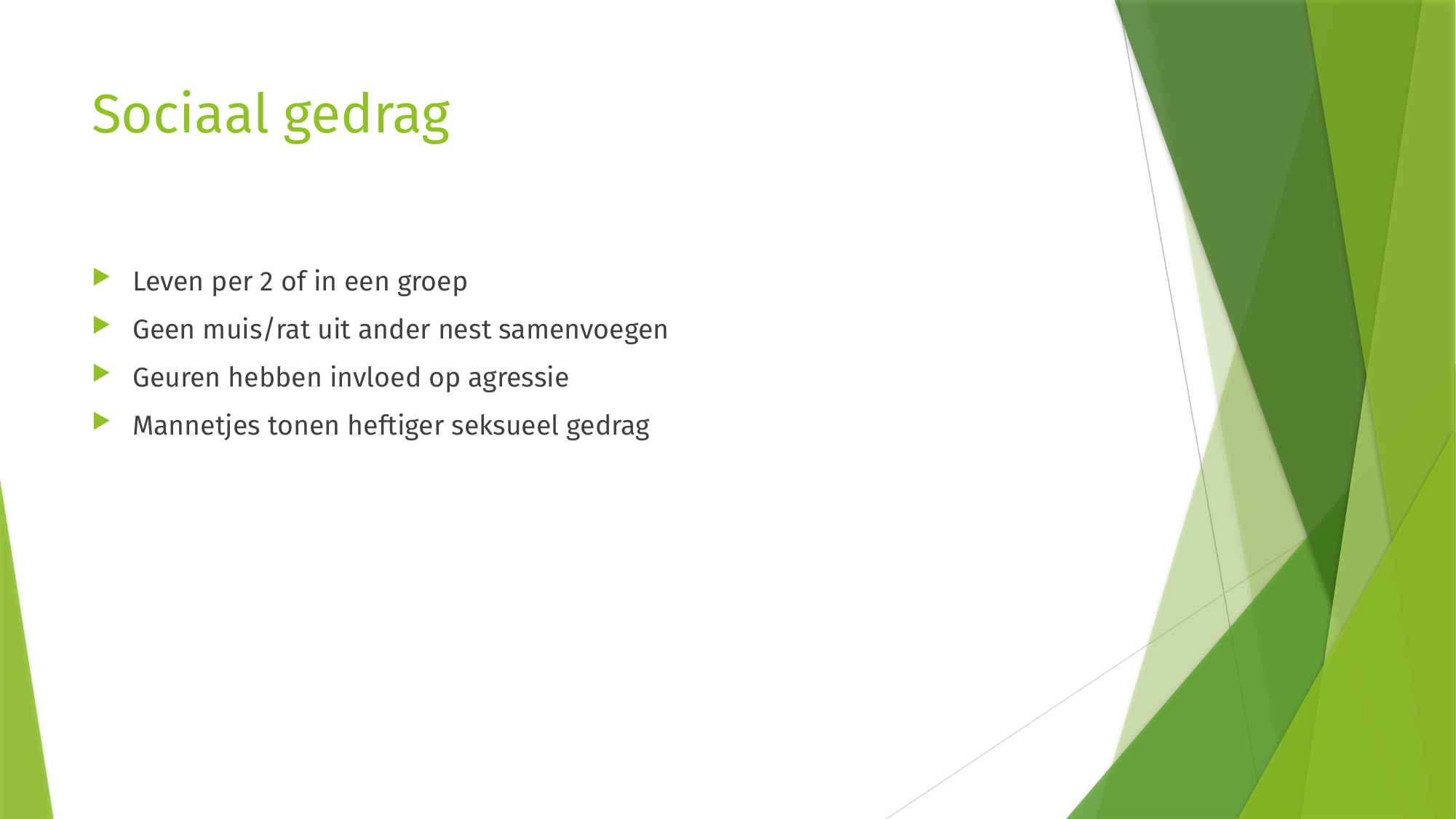

# Sociaal gedrag
Leven per 2 of in een groep
Geen muis/rat uit ander nest samenvoegen
Geuren hebben invloed op agressie
Mannetjes tonen heftiger seksueel gedrag